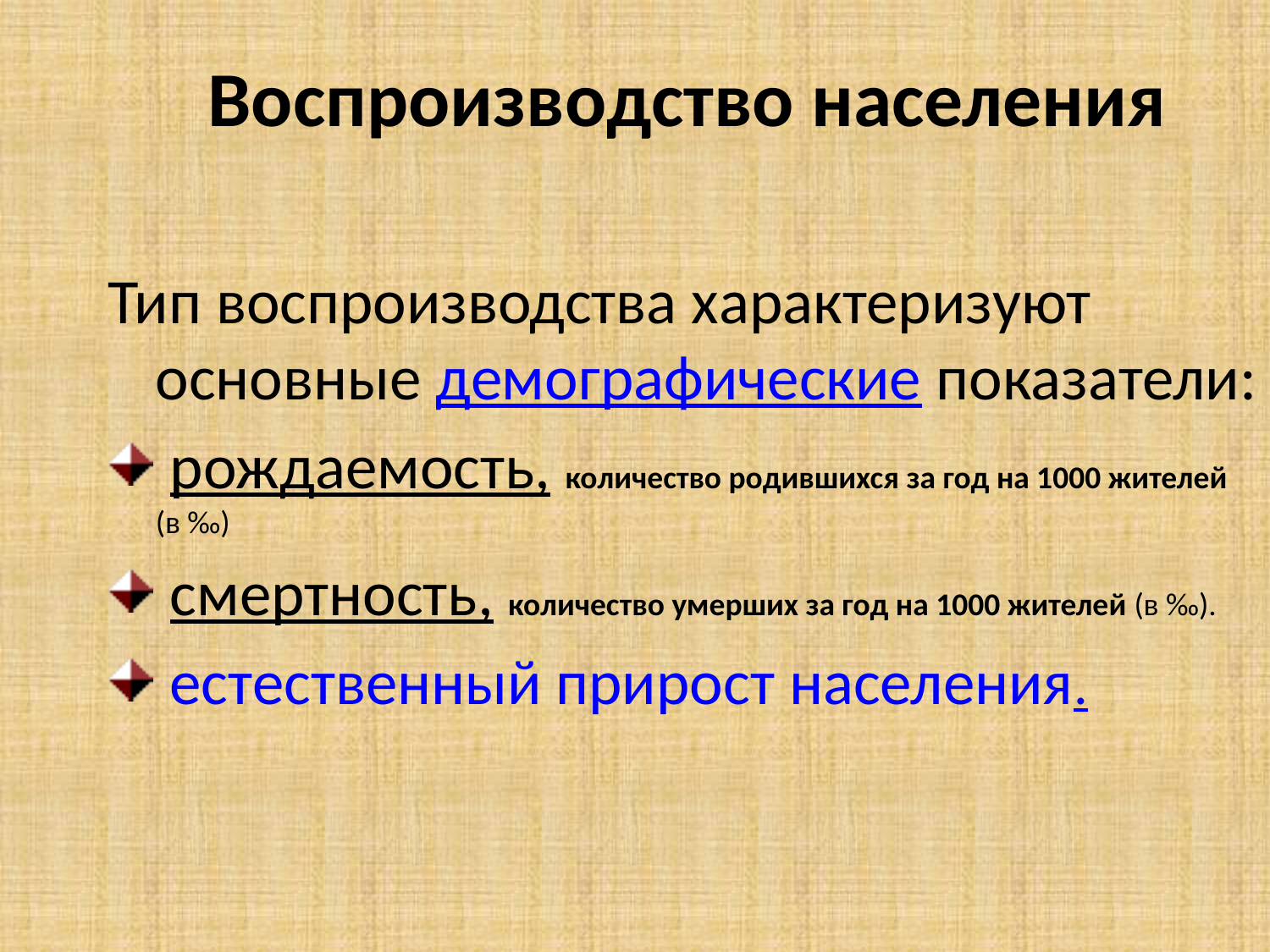

# Воспроизводство населения
Тип воспроизводства характеризуют основные демографические показатели:
 рождаемость, количество родившихся за год на 1000 жителей (в ‰)
 смертность, количество умерших за год на 1000 жителей (в ‰).
 естественный прирост населения.